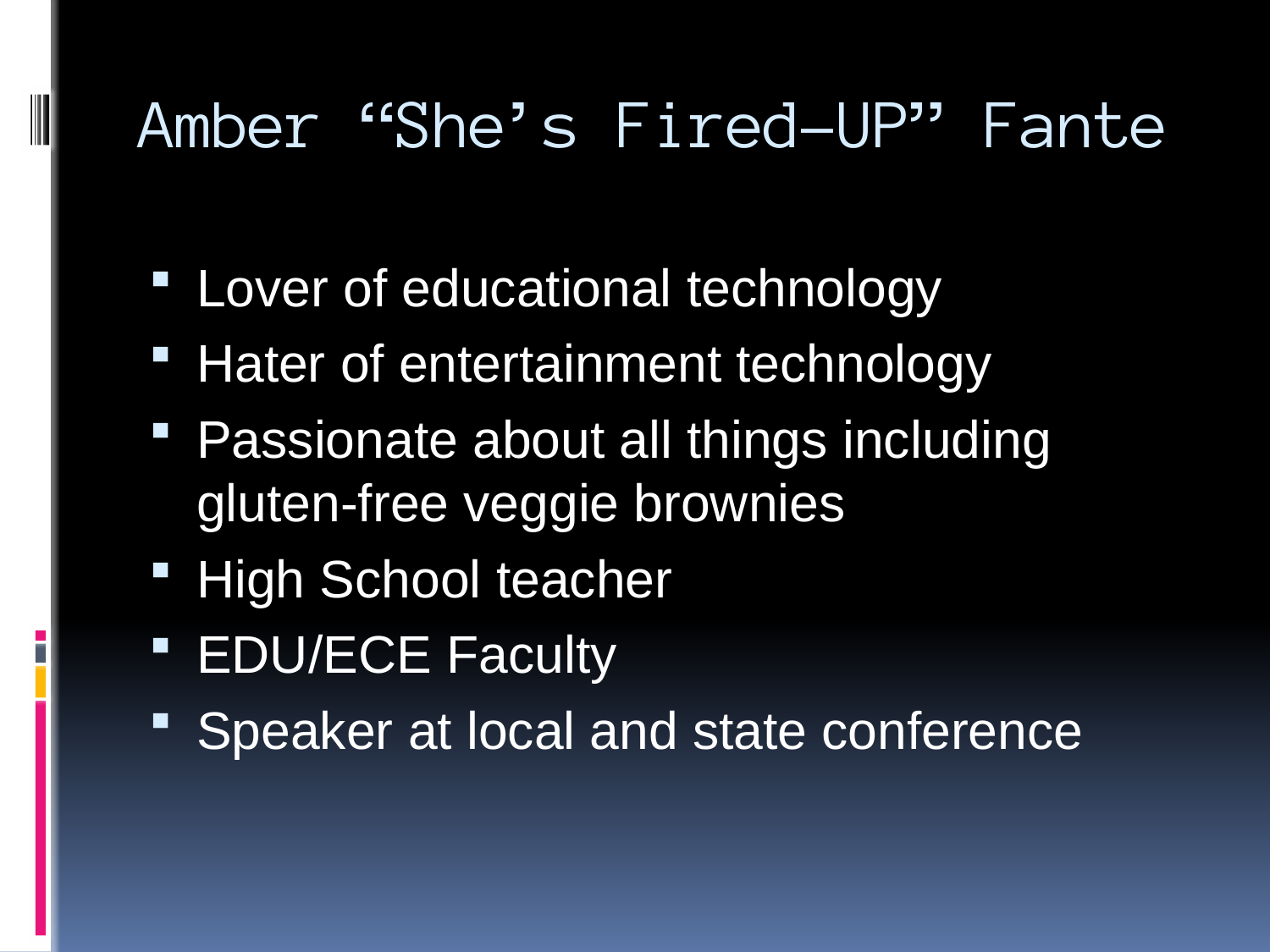

# Amber “She’s Fired-UP” Fante
Lover of educational technology
Hater of entertainment technology
Passionate about all things including gluten-free veggie brownies
High School teacher
EDU/ECE Faculty
Speaker at local and state conference